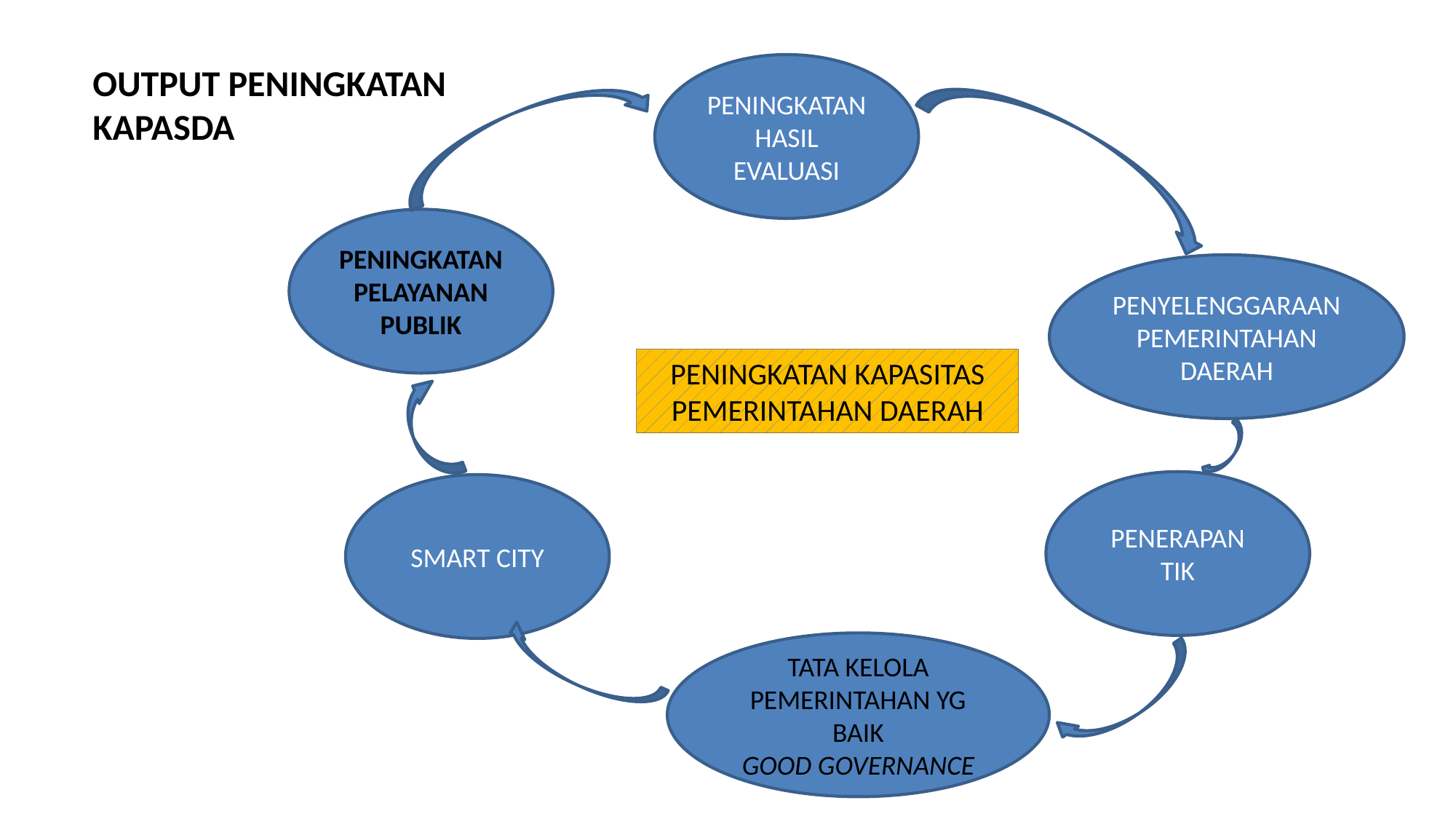

OUTPUT PENINGKATAN KAPASDA
PENINGKATAN
HASIL
EVALUASI
PENINGKATAN
PELAYANAN
PUBLIK
PENYELENGGARAAN
PEMERINTAHAN
DAERAH
PENINGKATAN KAPASITAS
PEMERINTAHAN DAERAH

PENERAPAN TIK
SMART CITY

TATA KELOLA
PEMERINTAHAN YG BAIK
GOOD GOVERNANCE